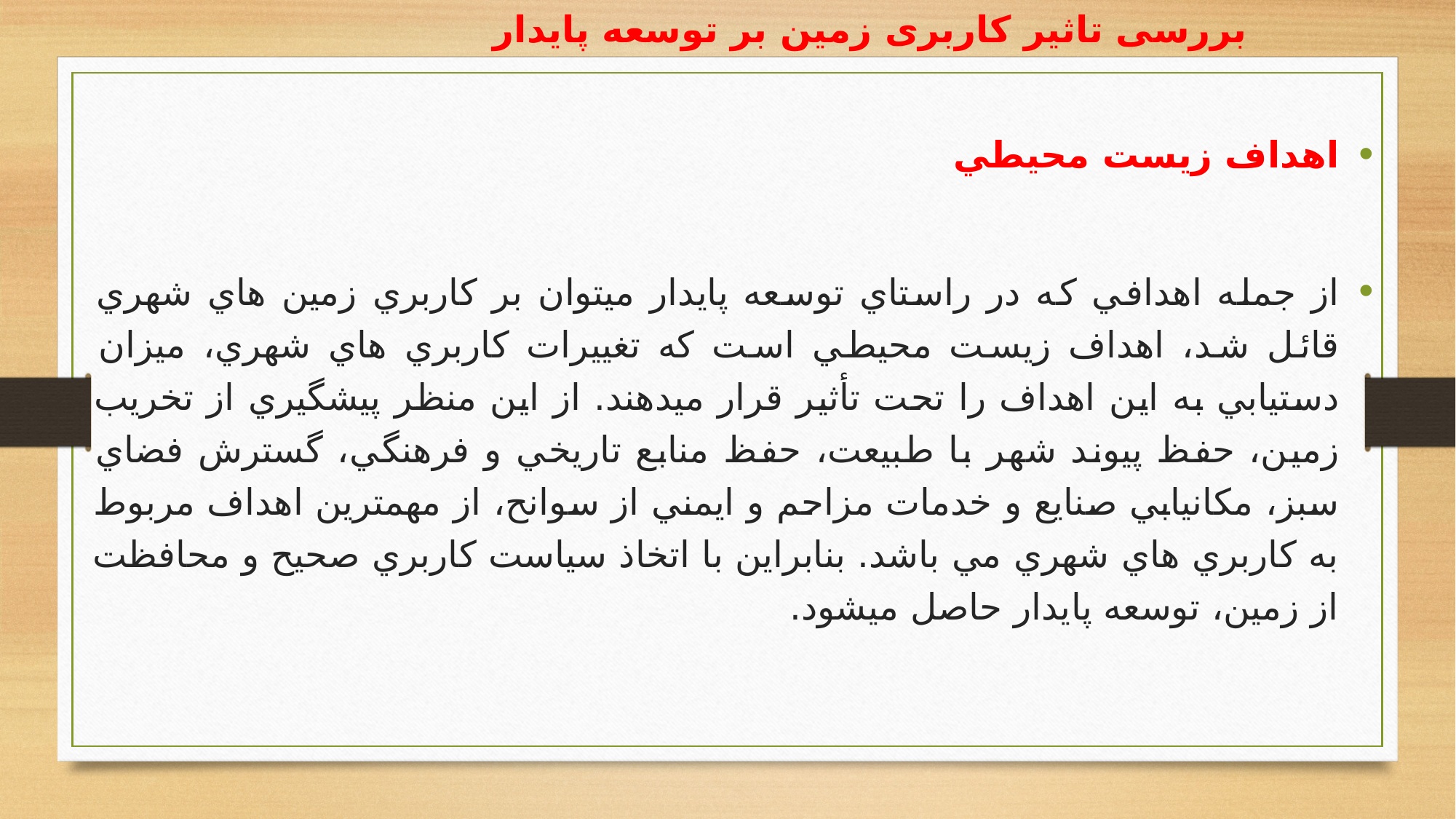

# بررسی تاثیر کاربری زمین بر توسعه پایدار
اهداف زيست محيطي

از جمله اهدافي كه در راستاي توسعه پايدار ميتوان بر كاربري زمين هاي شهري قائل شد، اهداف زيست محيطي است كه تغييرات كاربري هاي شهري، ميزان دستيابي به اين اهداف را تحت تأثير قرار ميدهند. از اين منظر پيشگيري از تخريب زمين، حفظ پيوند شهر با طبيعت، حفظ منابع تاريخي و فرهنگي، گسترش فضاي سبز، مكانيابي صنايع و خدمات مزاحم و ايمني از سوانح، از مهمترين اهداف مربوط به كاربري هاي شهري مي باشد. بنابراين با اتخاذ سياست كاربري صحيح و محافظت از زمين، توسعه پايدار حاصل ميشود.